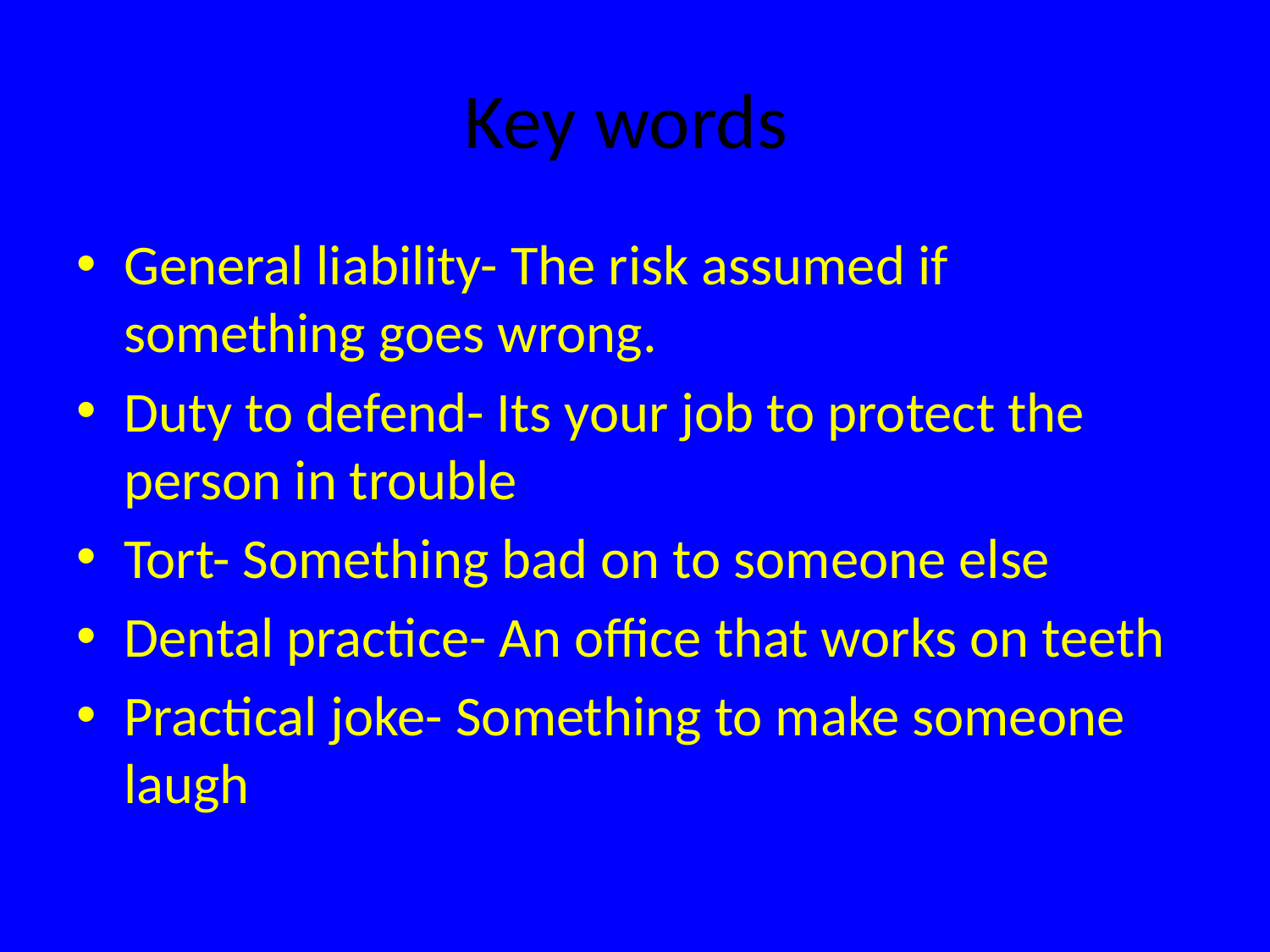

# Key words
General liability- The risk assumed if something goes wrong.
Duty to defend- Its your job to protect the person in trouble
Tort- Something bad on to someone else
Dental practice- An office that works on teeth
Practical joke- Something to make someone laugh